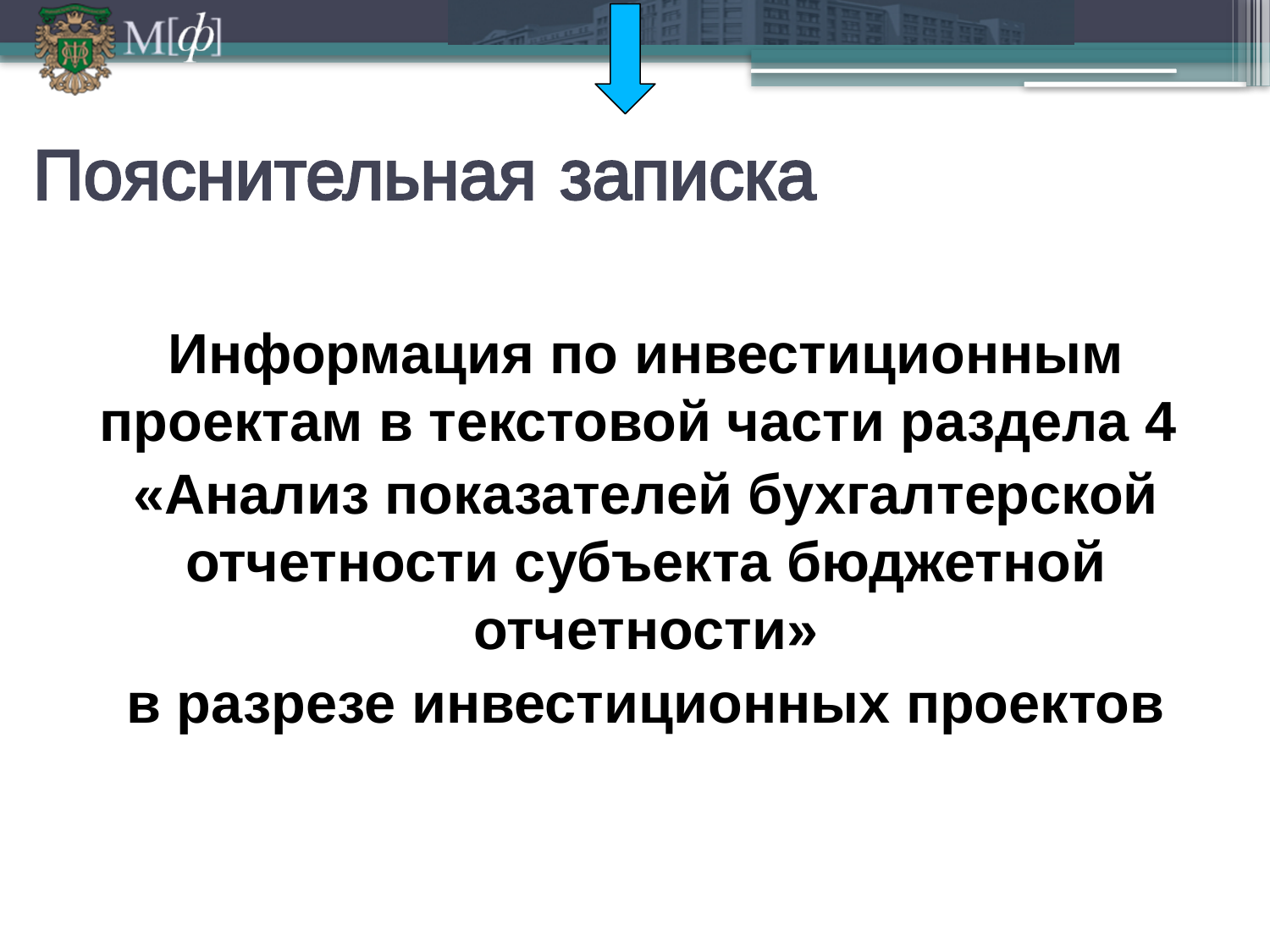

# Пояснительная записка

Информация по инвестиционным проектам в текстовой части раздела 4
«Анализ показателей бухгалтерской отчетности субъекта бюджетной отчетности»
в разрезе инвестиционных проектов